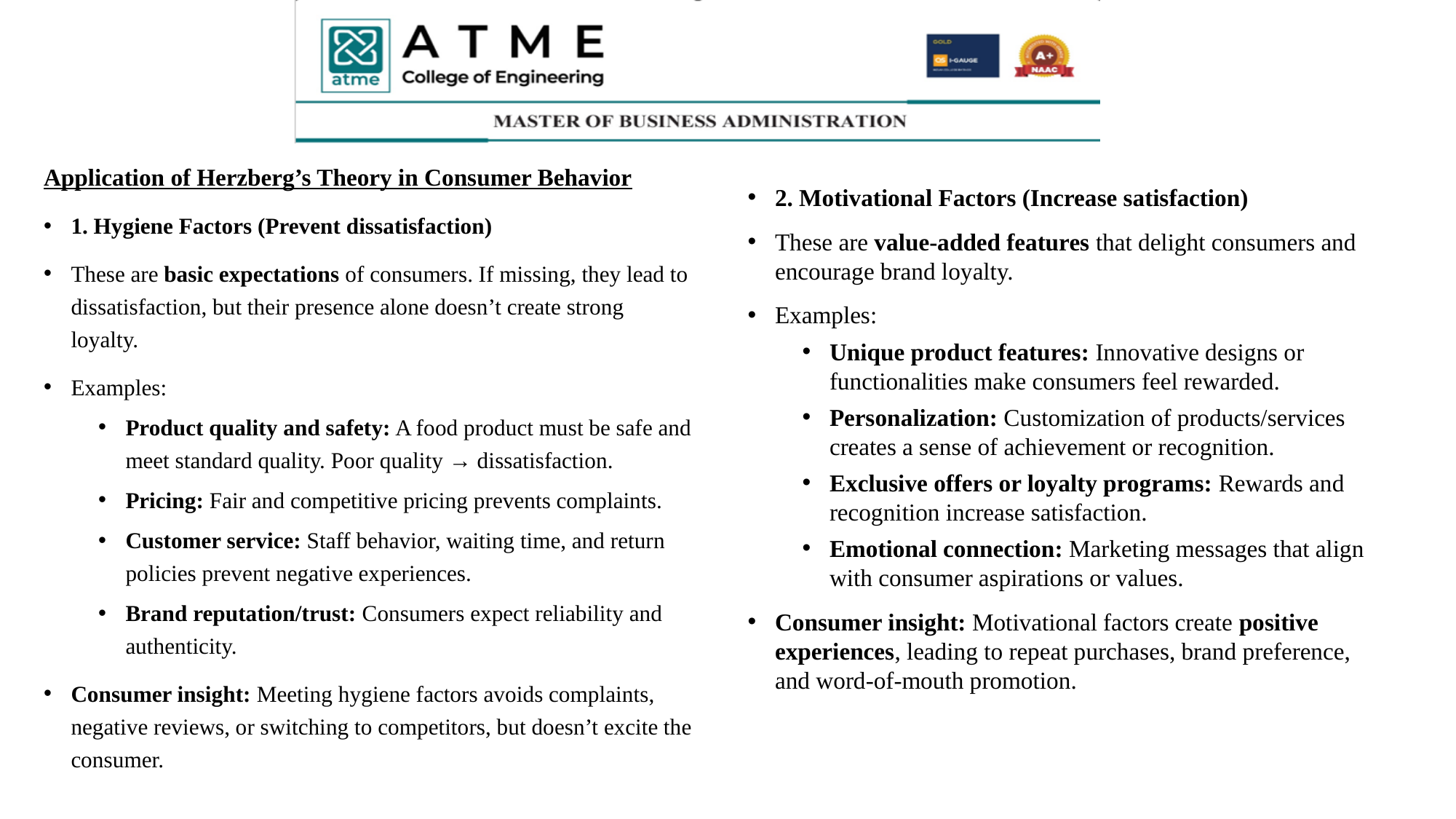

#
Application of Herzberg’s Theory in Consumer Behavior
1. Hygiene Factors (Prevent dissatisfaction)
These are basic expectations of consumers. If missing, they lead to dissatisfaction, but their presence alone doesn’t create strong loyalty.
Examples:
Product quality and safety: A food product must be safe and meet standard quality. Poor quality → dissatisfaction.
Pricing: Fair and competitive pricing prevents complaints.
Customer service: Staff behavior, waiting time, and return policies prevent negative experiences.
Brand reputation/trust: Consumers expect reliability and authenticity.
Consumer insight: Meeting hygiene factors avoids complaints, negative reviews, or switching to competitors, but doesn’t excite the consumer.

2. Motivational Factors (Increase satisfaction)
These are value-added features that delight consumers and encourage brand loyalty.
Examples:
Unique product features: Innovative designs or functionalities make consumers feel rewarded.
Personalization: Customization of products/services creates a sense of achievement or recognition.
Exclusive offers or loyalty programs: Rewards and recognition increase satisfaction.
Emotional connection: Marketing messages that align with consumer aspirations or values.
Consumer insight: Motivational factors create positive experiences, leading to repeat purchases, brand preference, and word-of-mouth promotion.